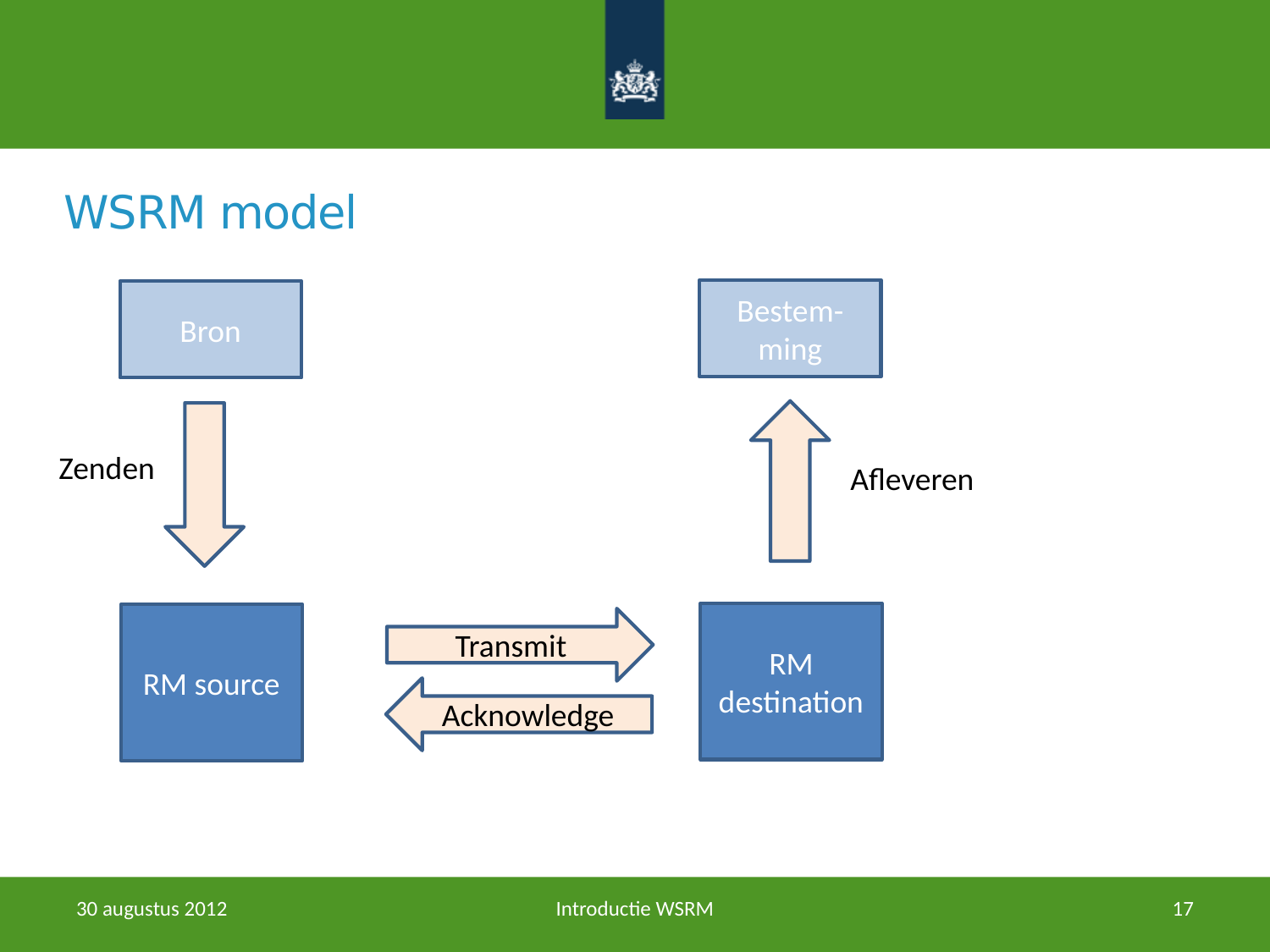

# WSRM model
Bestem-ming
Bron

Zenden
Afleveren
RM destination
RM source
Transmit
Acknowledge
30 augustus 2012
Introductie WSRM
17